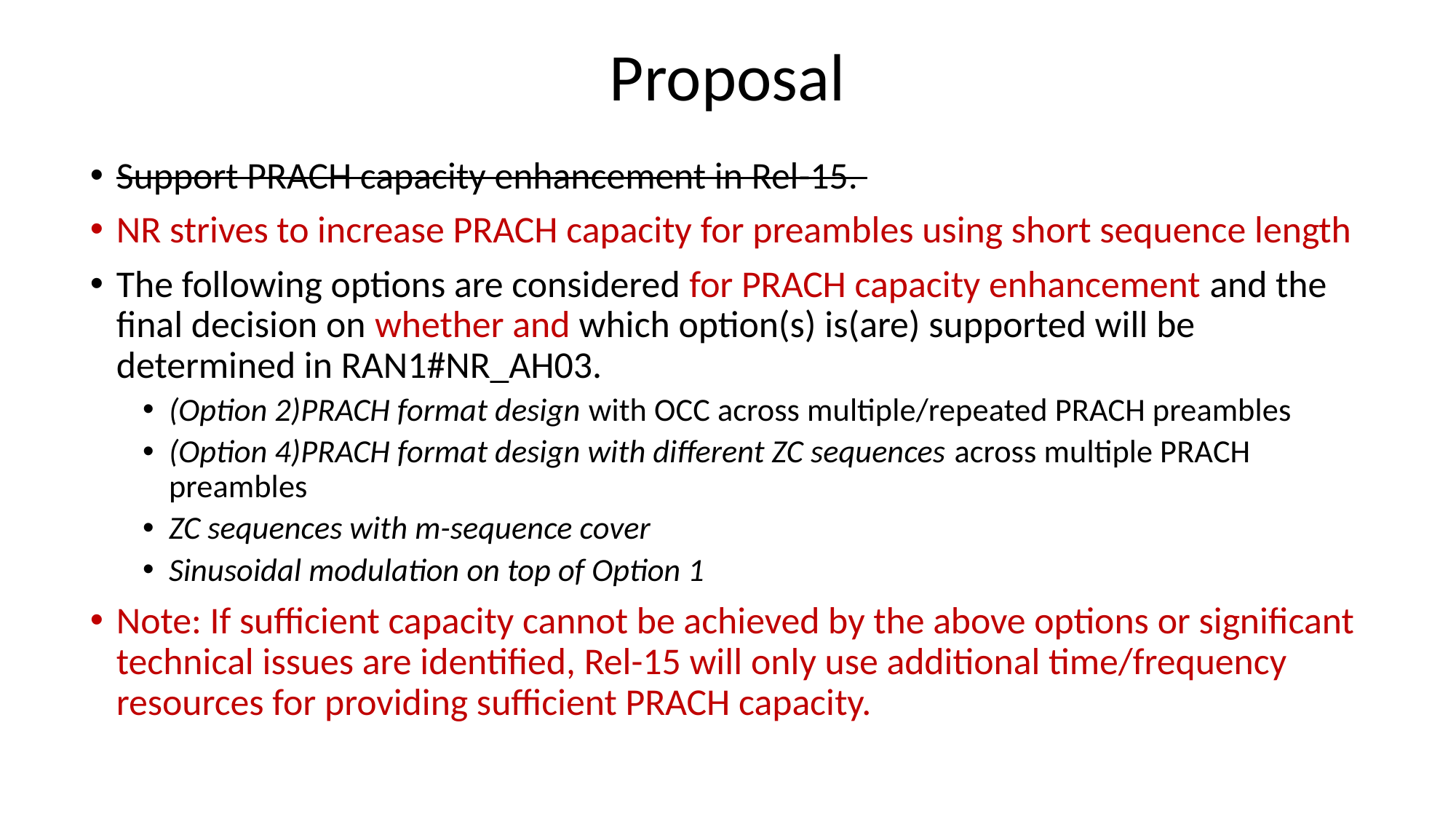

# Proposal
Support PRACH capacity enhancement in Rel-15.
NR strives to increase PRACH capacity for preambles using short sequence length
The following options are considered for PRACH capacity enhancement and the final decision on whether and which option(s) is(are) supported will be determined in RAN1#NR_AH03.
(Option 2)PRACH format design with OCC across multiple/repeated PRACH preambles
(Option 4)PRACH format design with different ZC sequences across multiple PRACH preambles
ZC sequences with m-sequence cover
Sinusoidal modulation on top of Option 1
Note: If sufficient capacity cannot be achieved by the above options or significant technical issues are identified, Rel-15 will only use additional time/frequency resources for providing sufficient PRACH capacity.